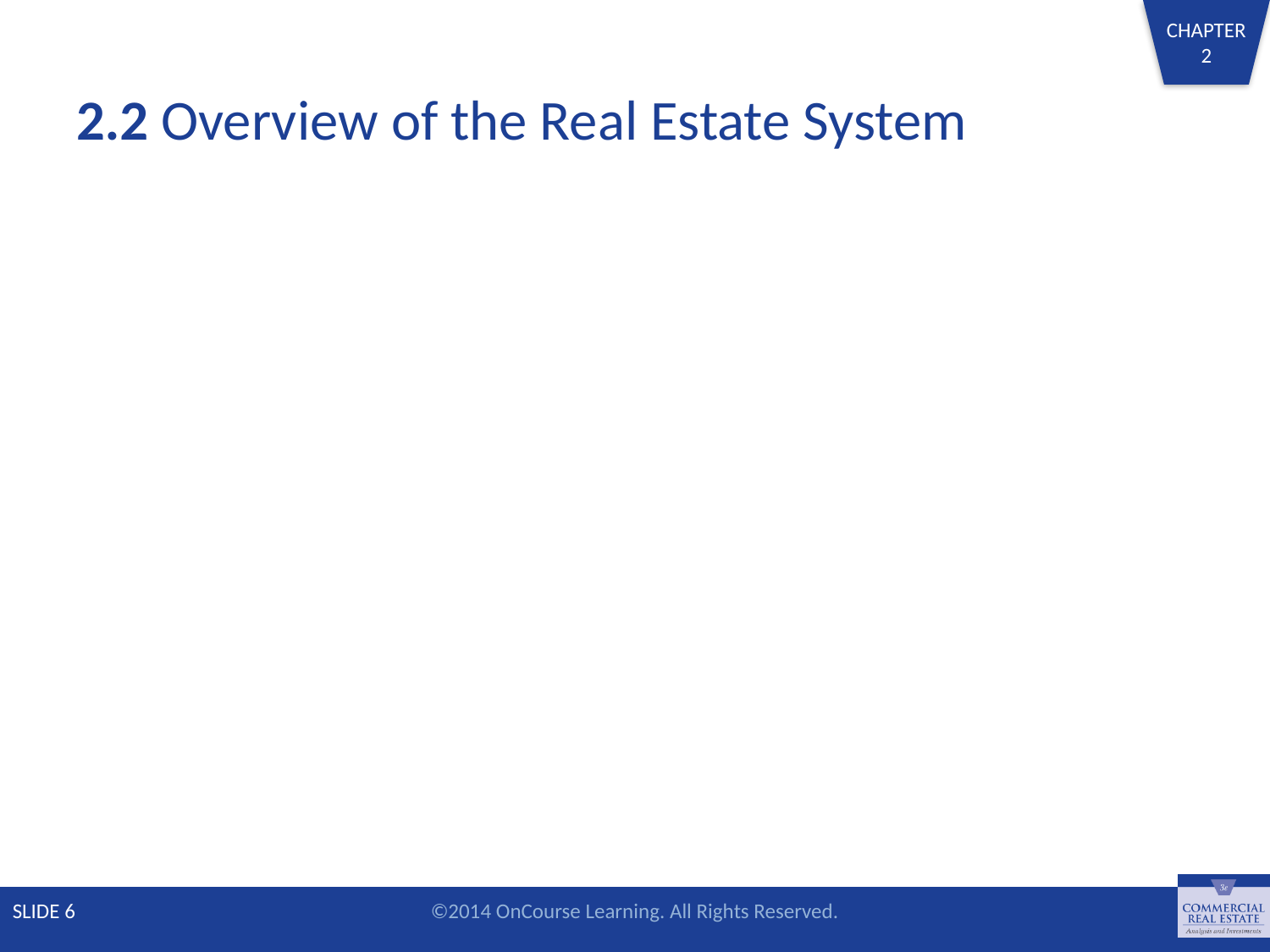

# 2.2 Overview of the Real Estate System
SLIDE 6